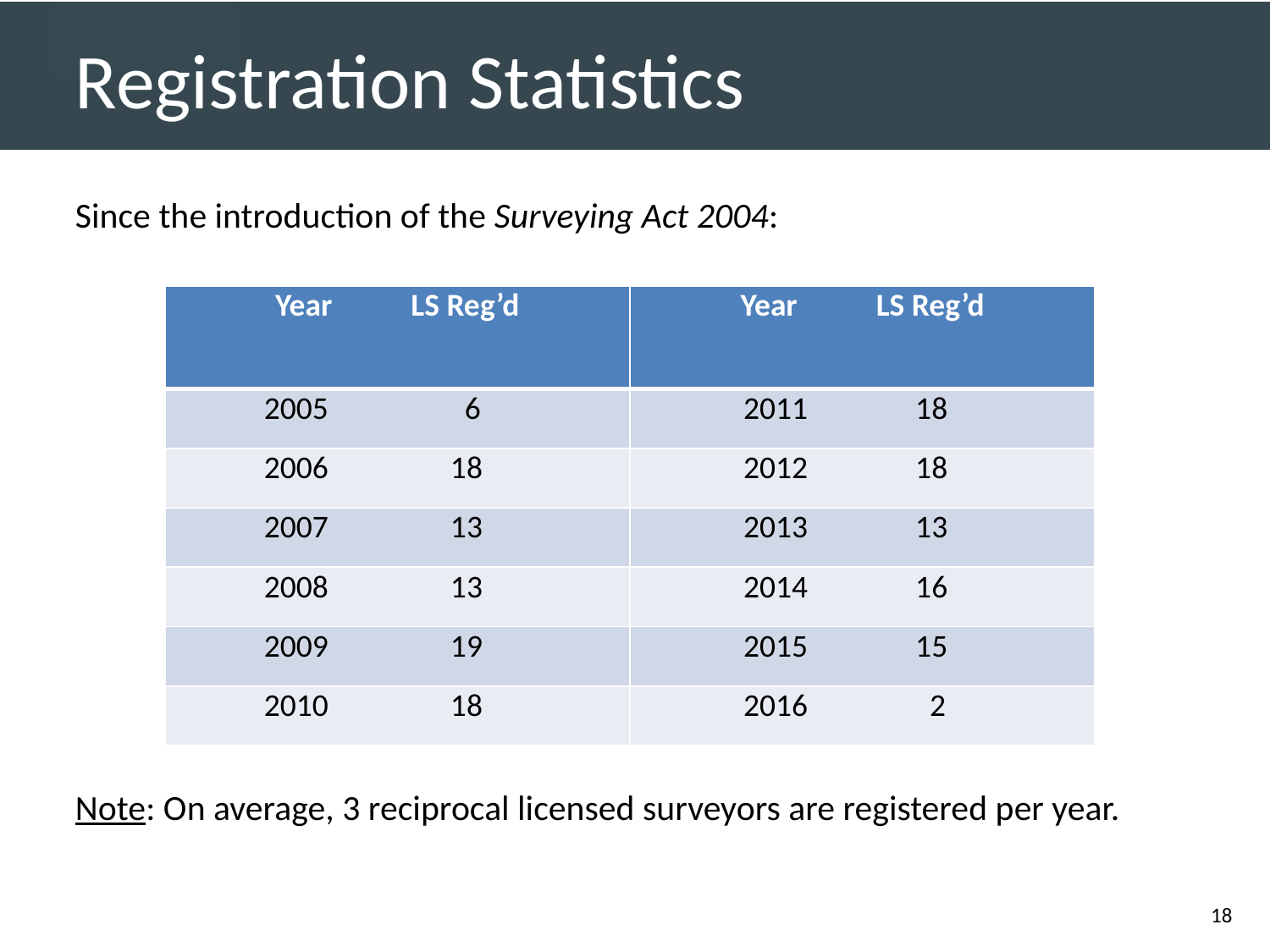

# Registration Statistics
Since the introduction of the Surveying Act 2004:

Note: On average, 3 reciprocal licensed surveyors are registered per year.

| Year LS Reg’d | Year LS Reg’d |
| --- | --- |
| 2005 6 | 2011 18 |
| 2006 18 | 2012 18 |
| 2007 13 | 2013 13 |
| 2008 13 | 2014 16 |
| 2009 19 | 2015 15 |
| 2010 18 | 2016 2 |
18